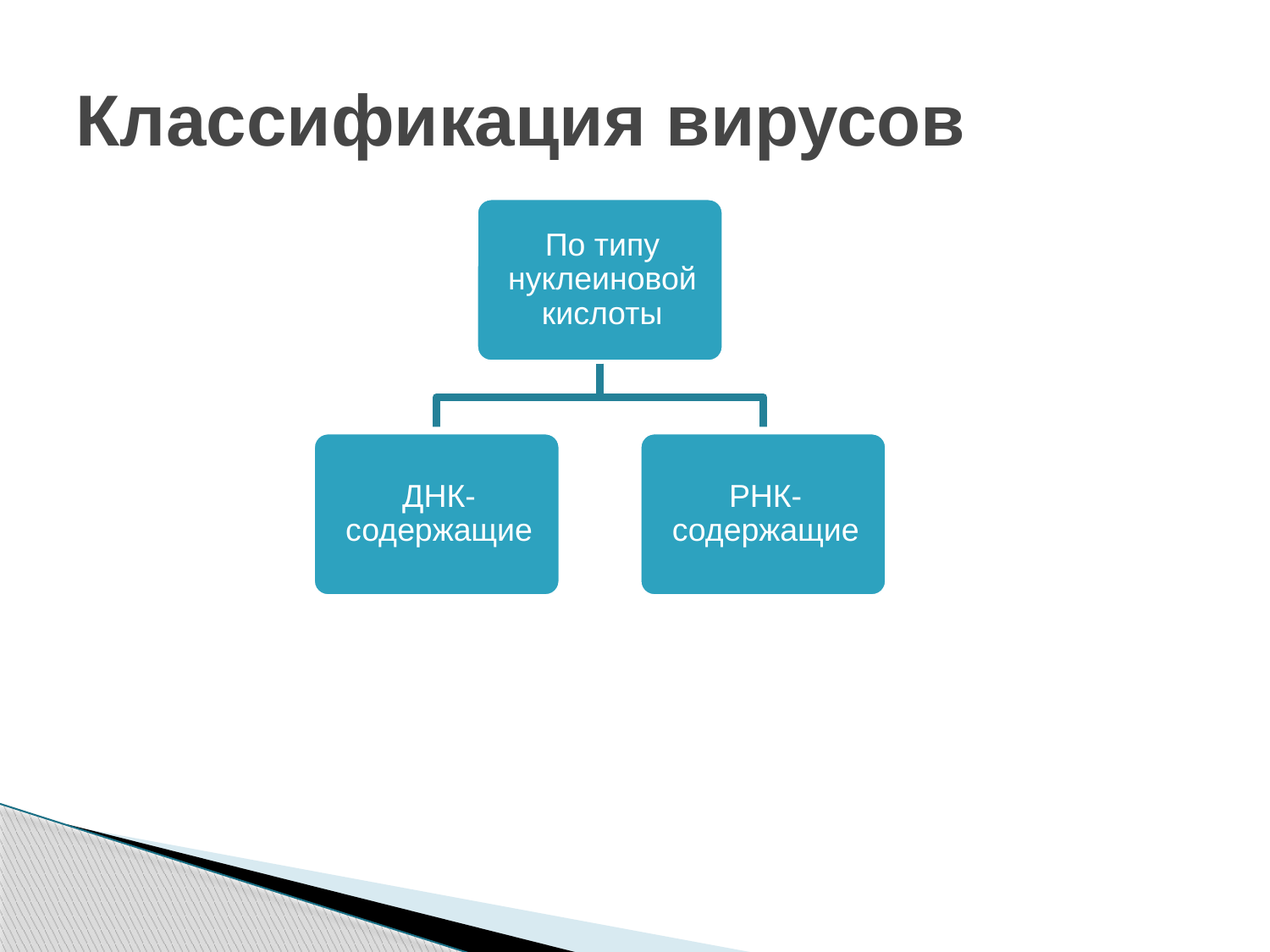

# Классификация вирусов
По типу нуклеиновой кислоты
ДНК- содержащие
РНК-содержащие